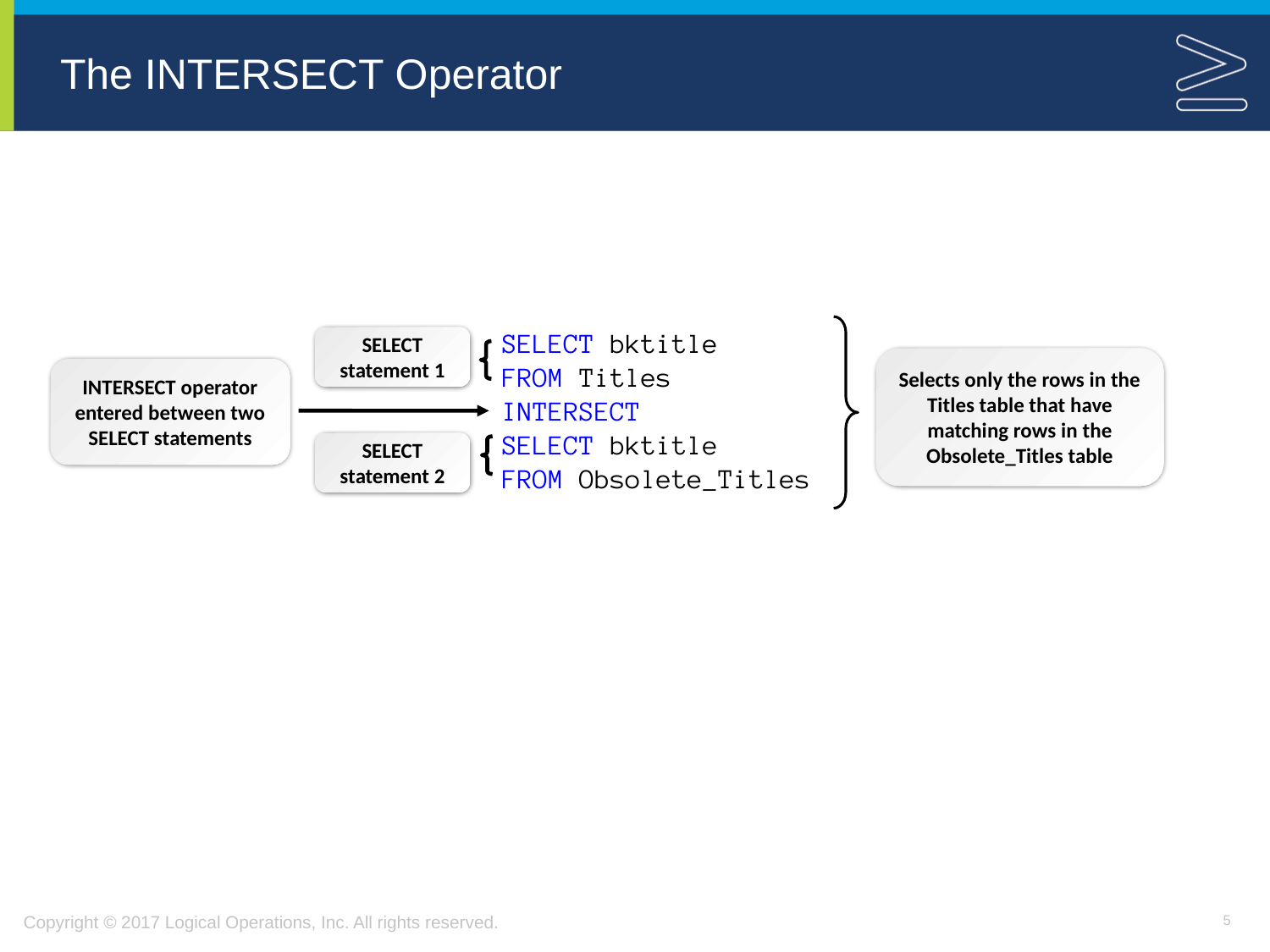

# The INTERSECT Operator

SELECT bktitle
FROM Titles
INTERSECT
SELECT bktitle
FROM Obsolete_Titles
SELECT statement 1

Selects only the rows in the Titles table that have matching rows in the Obsolete_Titles table
INTERSECT operator entered between two SELECT statements

SELECT statement 2

5